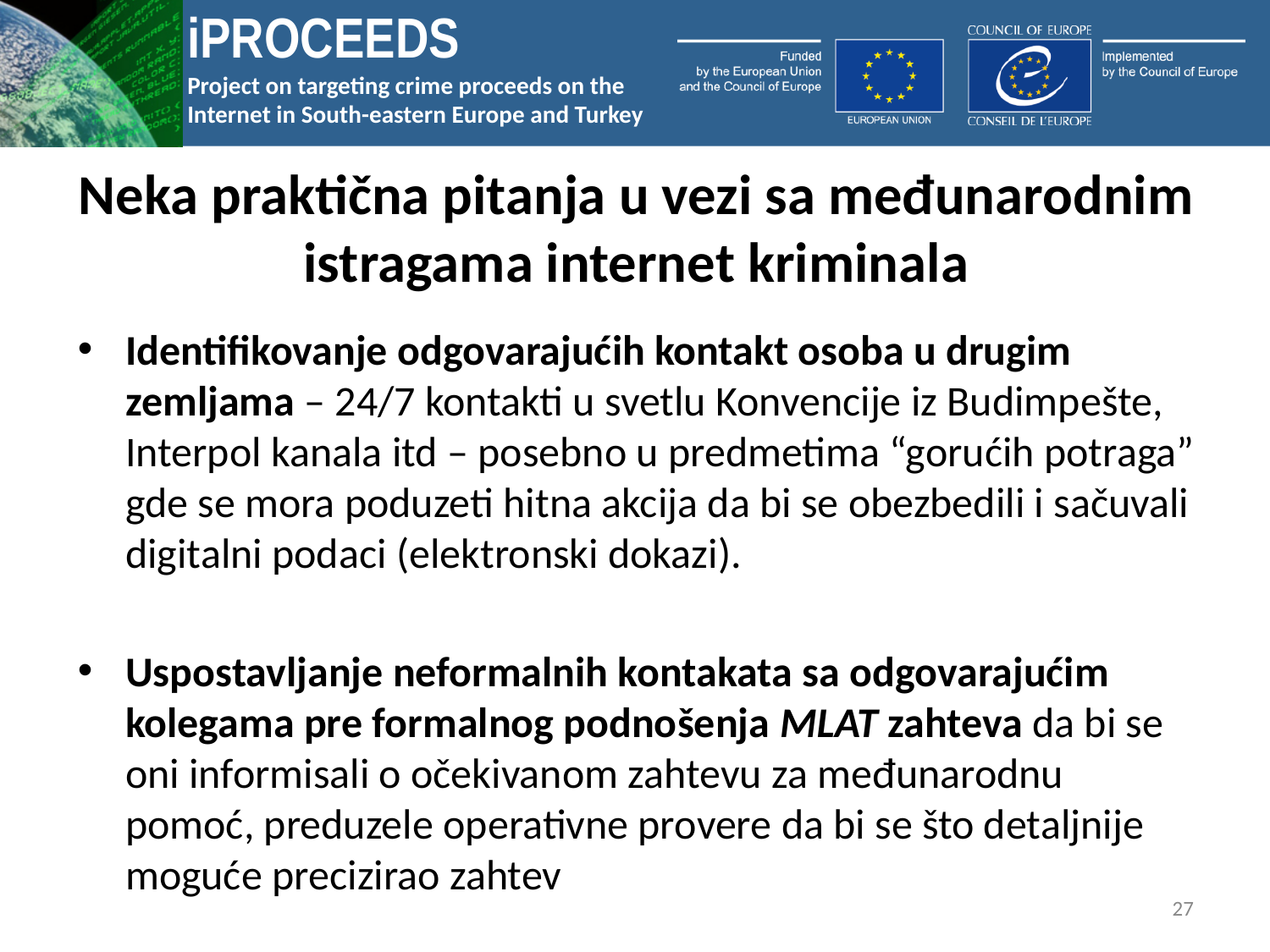

# Neka praktična pitanja u vezi sa međunarodnim istragama internet kriminala
Identifikovanje odgovarajućih kontakt osoba u drugim zemljama – 24/7 kontakti u svetlu Konvencije iz Budimpešte, Interpol kanala itd – posebno u predmetima “gorućih potraga” gde se mora poduzeti hitna akcija da bi se obezbedili i sačuvali digitalni podaci (elektronski dokazi).

Uspostavljanje neformalnih kontakata sa odgovarajućim kolegama pre formalnog podnošenja MLAT zahteva da bi se oni informisali o očekivanom zahtevu za međunarodnu pomoć, preduzele operativne provere da bi se što detaljnije moguće precizirao zahtev

27